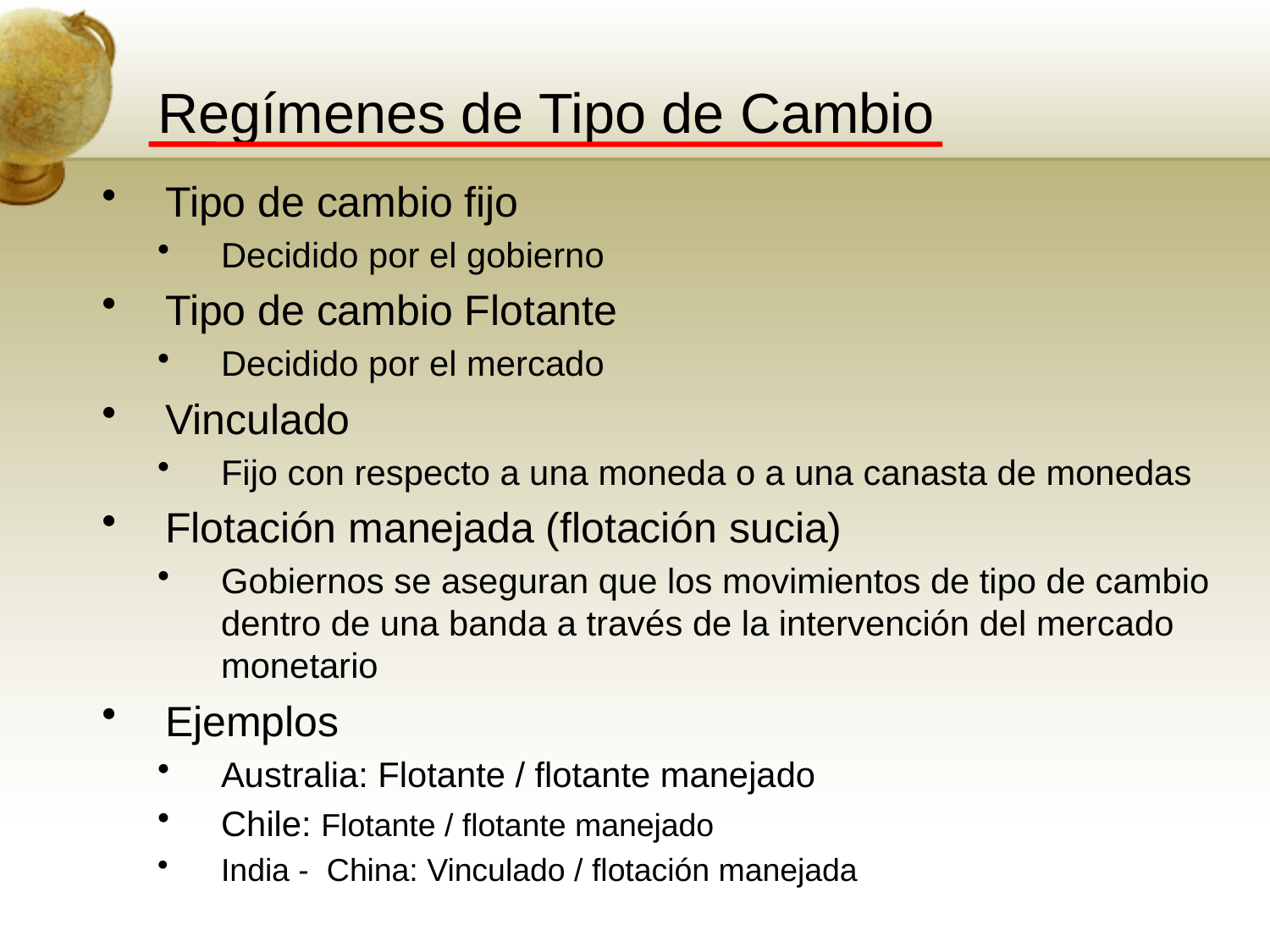

# Regímenes de Tipo de Cambio

Tipo de cambio fijo
Decidido por el gobierno
Tipo de cambio Flotante
Decidido por el mercado
Vinculado
Fijo con respecto a una moneda o a una canasta de monedas
Flotación manejada (flotación sucia)
Gobiernos se aseguran que los movimientos de tipo de cambio dentro de una banda a través de la intervención del mercado monetario
Ejemplos
Australia: Flotante / flotante manejado
Chile: Flotante / flotante manejado
India -  China: Vinculado / flotación manejada